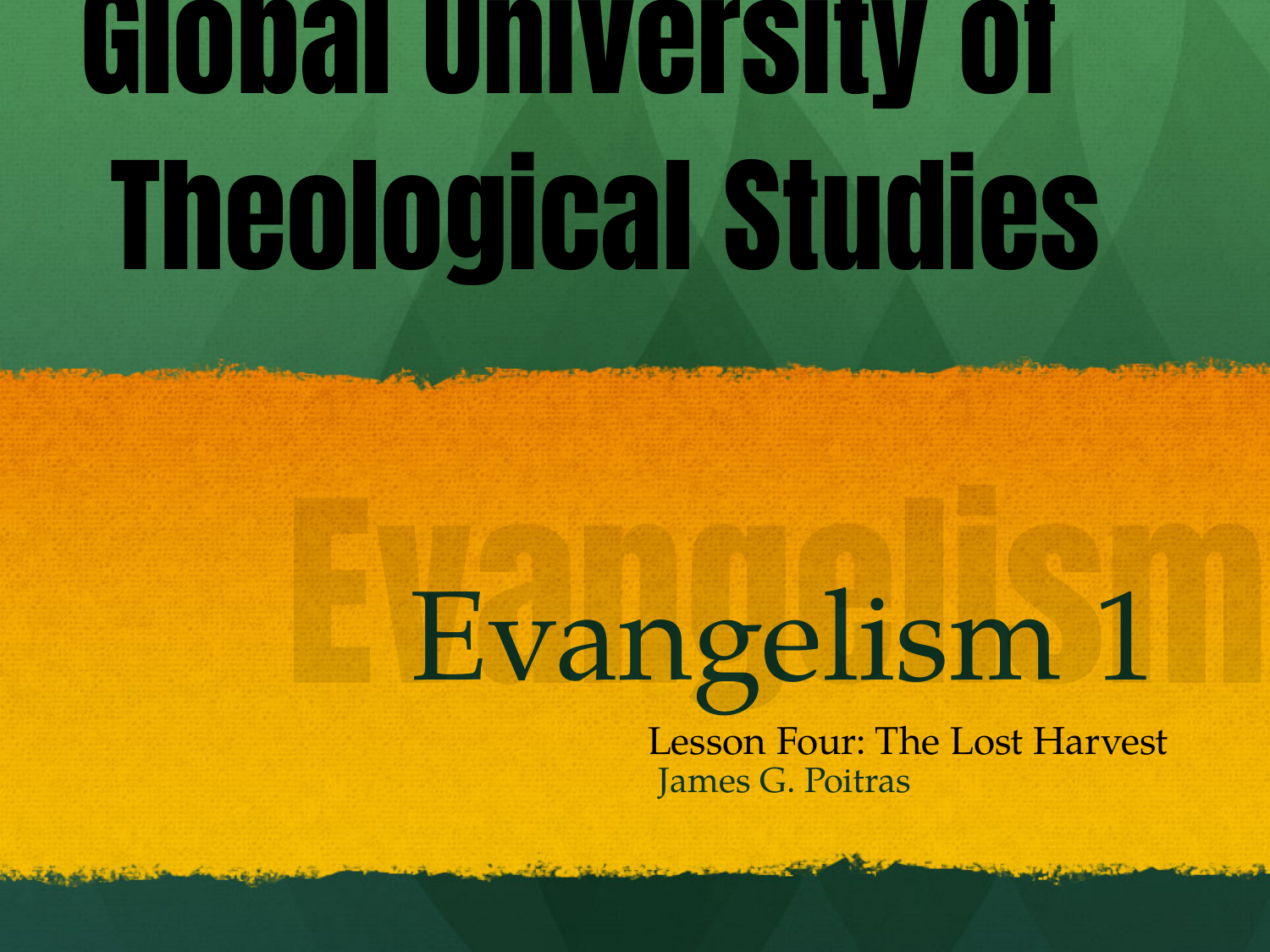

Global University of

 Theological Studies
Evangelism
# Evangelism 1
Lesson Four: The Lost Harvest
James G. Poitras